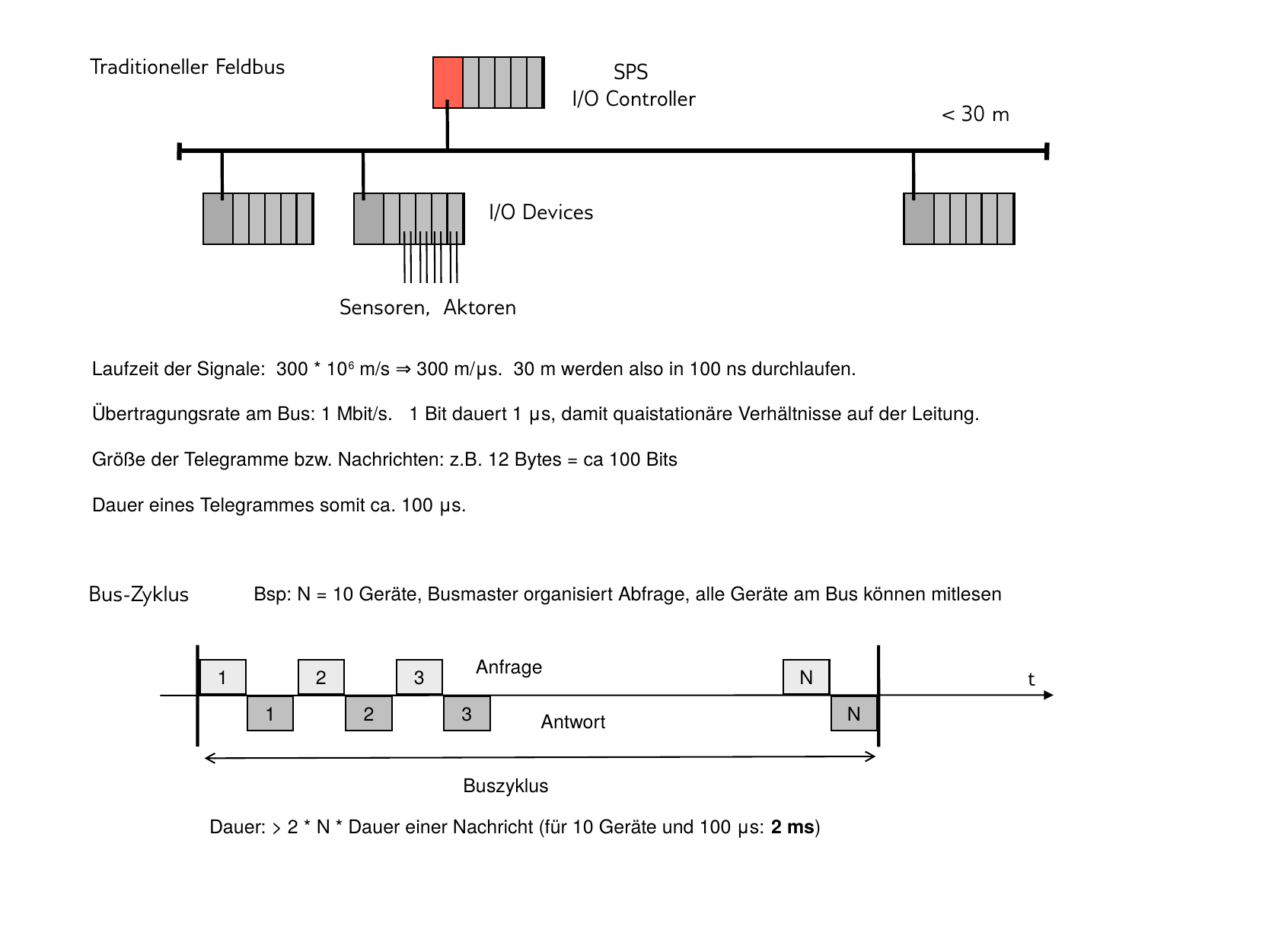

Traditioneller Feldbus
SPS
I/O Controller

< 30 m

I/O Devices

Sensoren,  Aktoren
Laufzeit der Signale:  300 * 106 m/s ⇒ 300 m/μs.  30 m werden also in 100 ns durchlaufen.

Übertragungsrate am Bus: 1 Mbit/s.   1 Bit dauert 1 μs, damit quaistationäre Verhältnisse auf der Leitung.

Größe der Telegramme bzw. Nachrichten: z.B. 12 Bytes = ca 100 Bits

Dauer eines Telegrammes somit ca. 100 μs.
Bus-Zyklus
Bsp: N = 10 Geräte, Busmaster organisiert Abfrage, alle Geräte am Bus können mitlesen

Anfrage
1
1
2
2
3
3
N
N
t

Antwort

Buszyklus
Dauer: > 2 * N * Dauer einer Nachricht (für 10 Geräte und 100 μs: 2 ms)